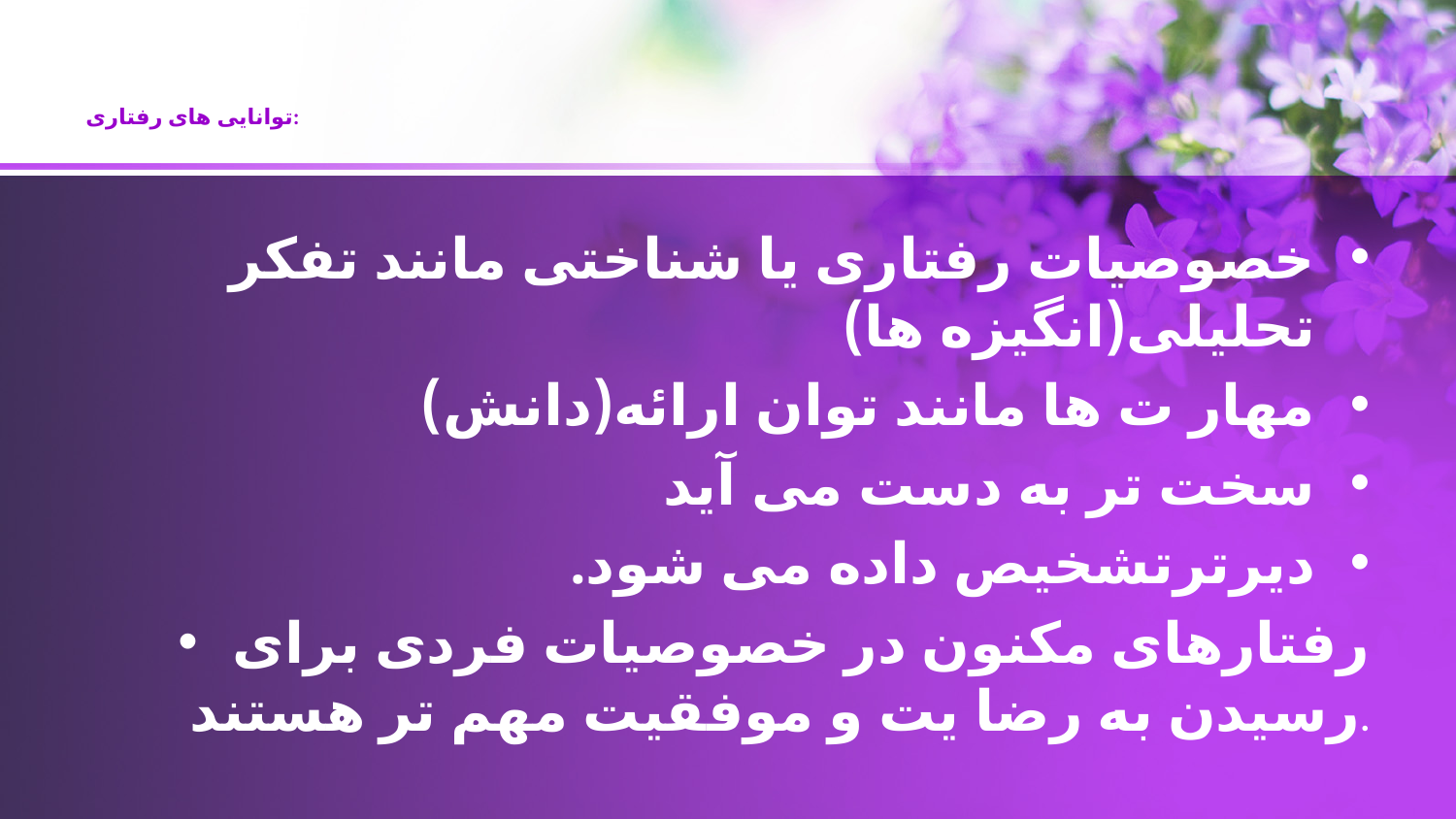

# توانايی های رفتاری:
خصوصیات رفتاری يا شناختی مانند تفکر تحلیلی(انگیزه ها)
مهار ت ها مانند توان ارائه(دانش)
سخت تر به دست می آيد
دیرترتشخیص داده می شود.
رفتارهای مکنون در خصوصیات فردی برای رسیدن به رضا يت و موفقیت مهم تر هستند.